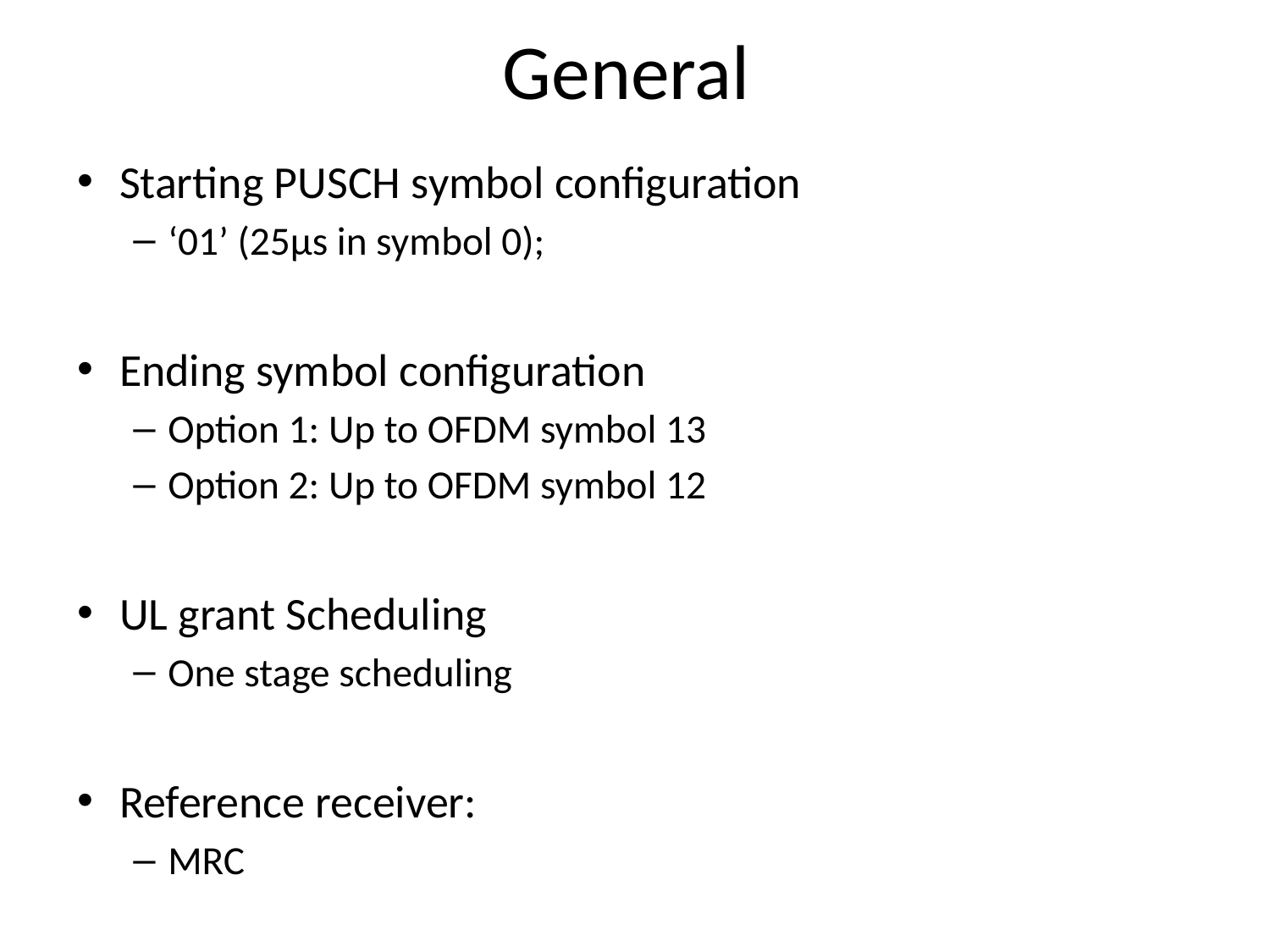

# General
Starting PUSCH symbol configuration
‘01’ (25µs in symbol 0);

Ending symbol configuration
Option 1: Up to OFDM symbol 13
Option 2: Up to OFDM symbol 12

UL grant Scheduling
One stage scheduling

Reference receiver:
MRC